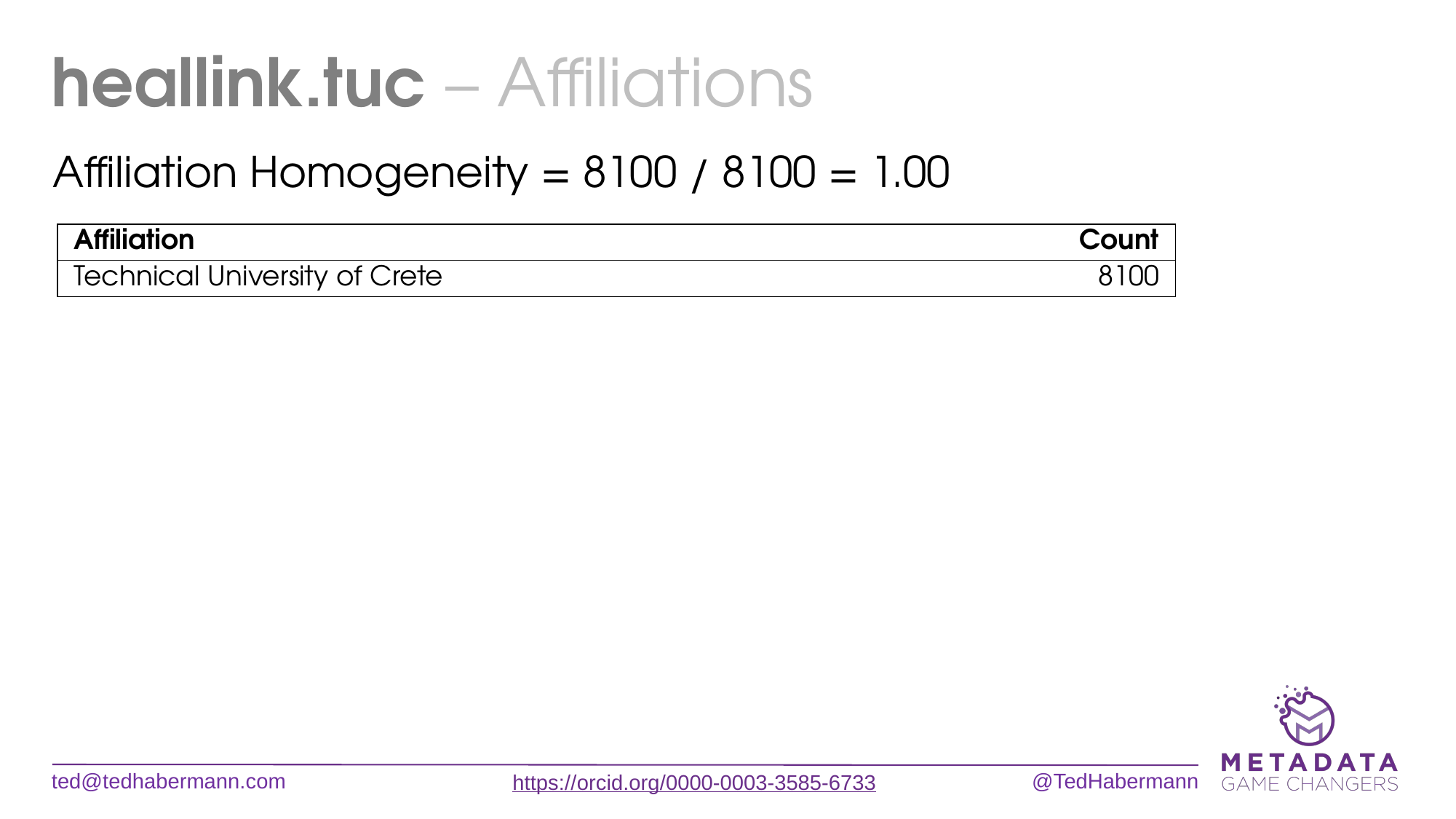

# heallink.tuc – Affiliations
Affiliation Homogeneity = 8100 / 8100 = 1.00
| Affiliation | Count |
| --- | --- |
| Technical University of Crete | 8100 |